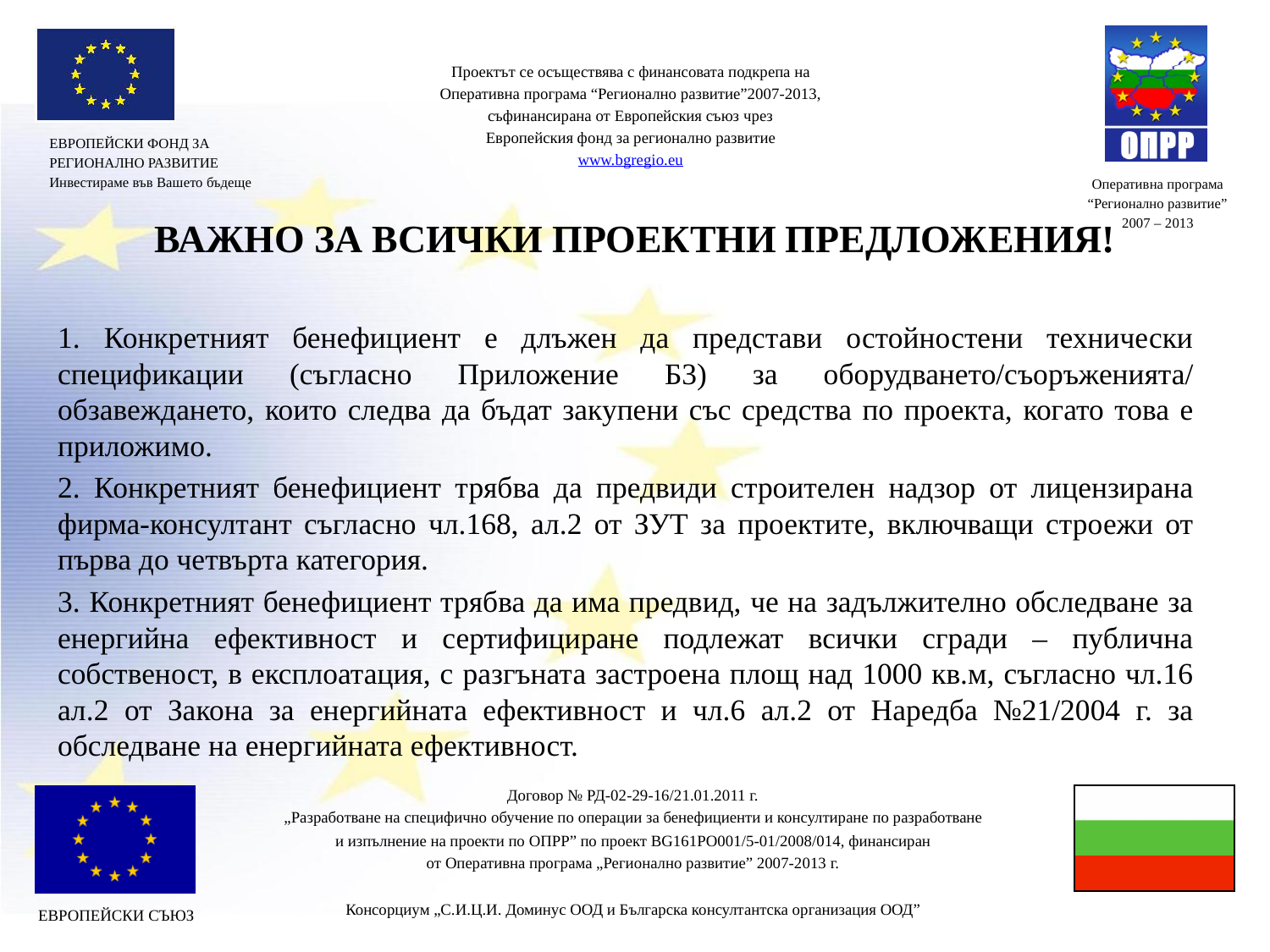

# ВАЖНО ЗА ВСИЧКИ ПРОЕКТНИ ПРЕДЛОЖЕНИЯ!
1. Конкретният бенефициент е длъжен да представи остойностени технически спецификации (съгласно Приложение Б3) за оборудването/съоръженията/ обзавеждането, които следва да бъдат закупени със средства по проекта, когато това е приложимо.
2. Конкретният бенефициент трябва да предвиди строителен надзор от лицензирана фирма-консултант съгласно чл.168, ал.2 от ЗУТ за проектите, включващи строежи от първа до четвърта категория.
3. Конкретният бенефициент трябва да има предвид, че на задължително обследване за енергийна ефективност и сертифициране подлежат всички сгради – публична собственост, в експлоатация, с разгъната застроена площ над 1000 кв.м, съгласно чл.16 ал.2 от Закона за енергийната ефективност и чл.6 ал.2 от Наредба №21/2004 г. за обследване на енергийната ефективност.